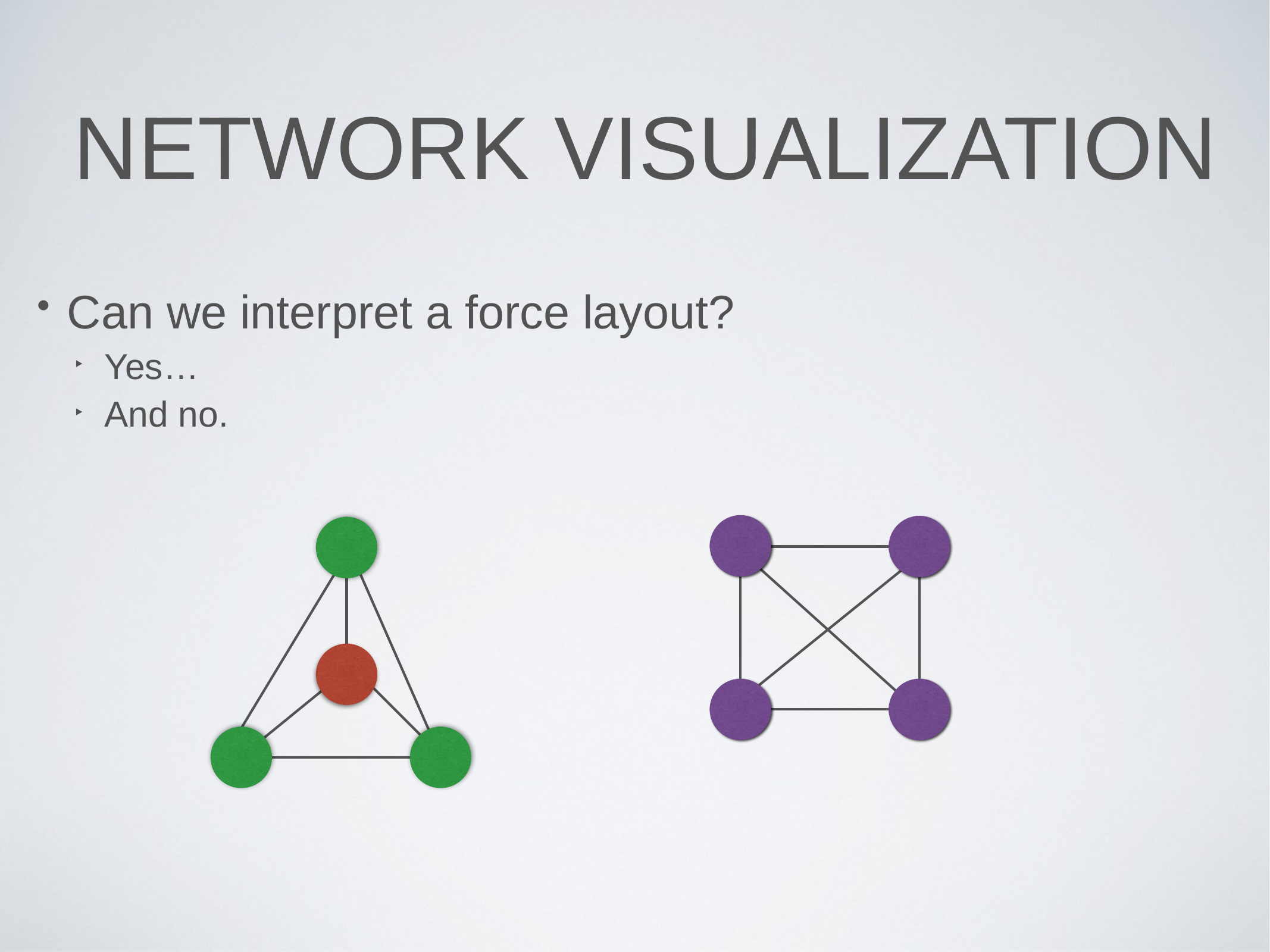

# Network visualization
Can we interpret a force layout?
Yes…
And no.

81